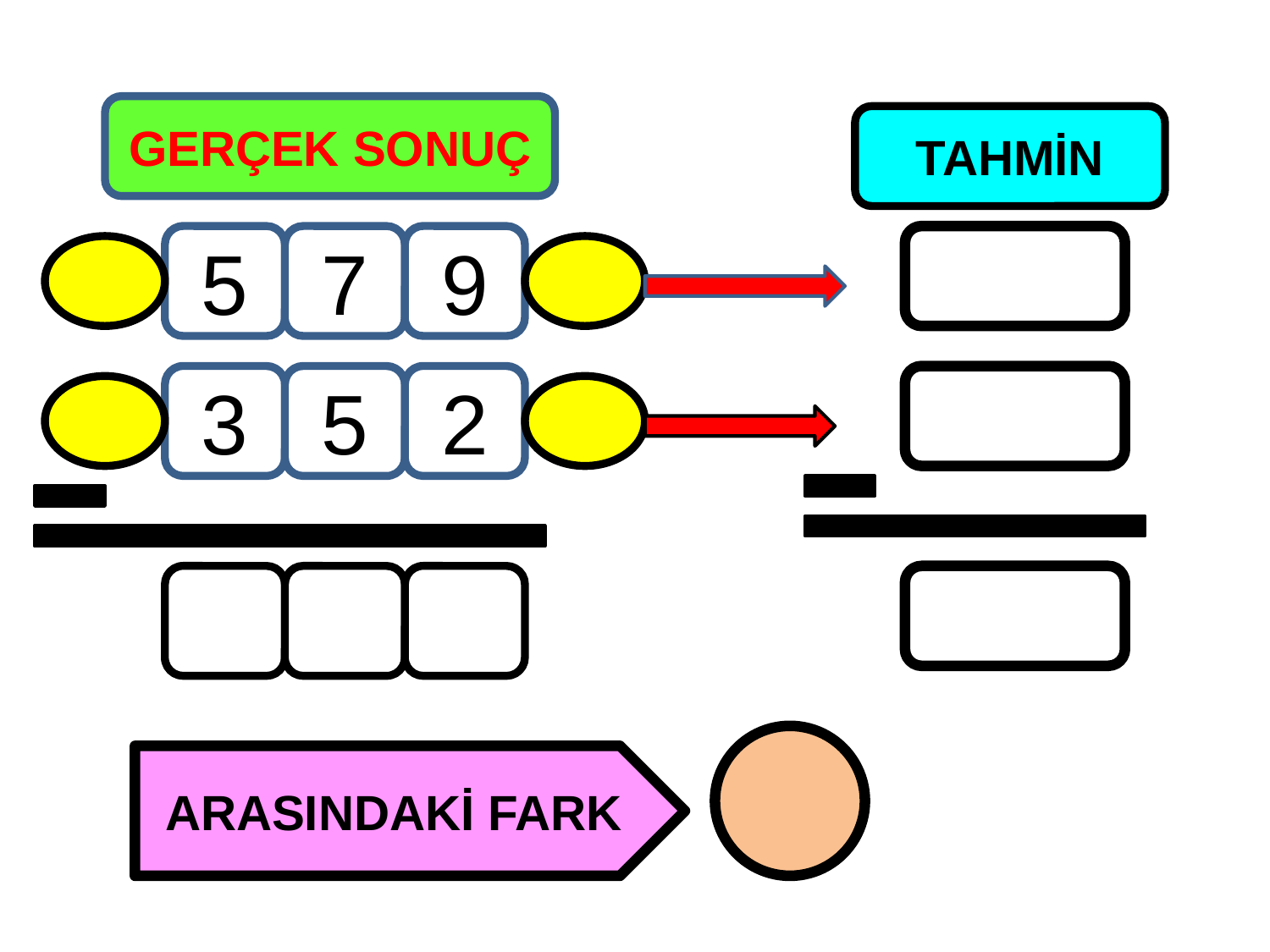

GERÇEK SONUÇ
TAHMİN
5
7
9

3
5
2

ARASINDAKİ FARK